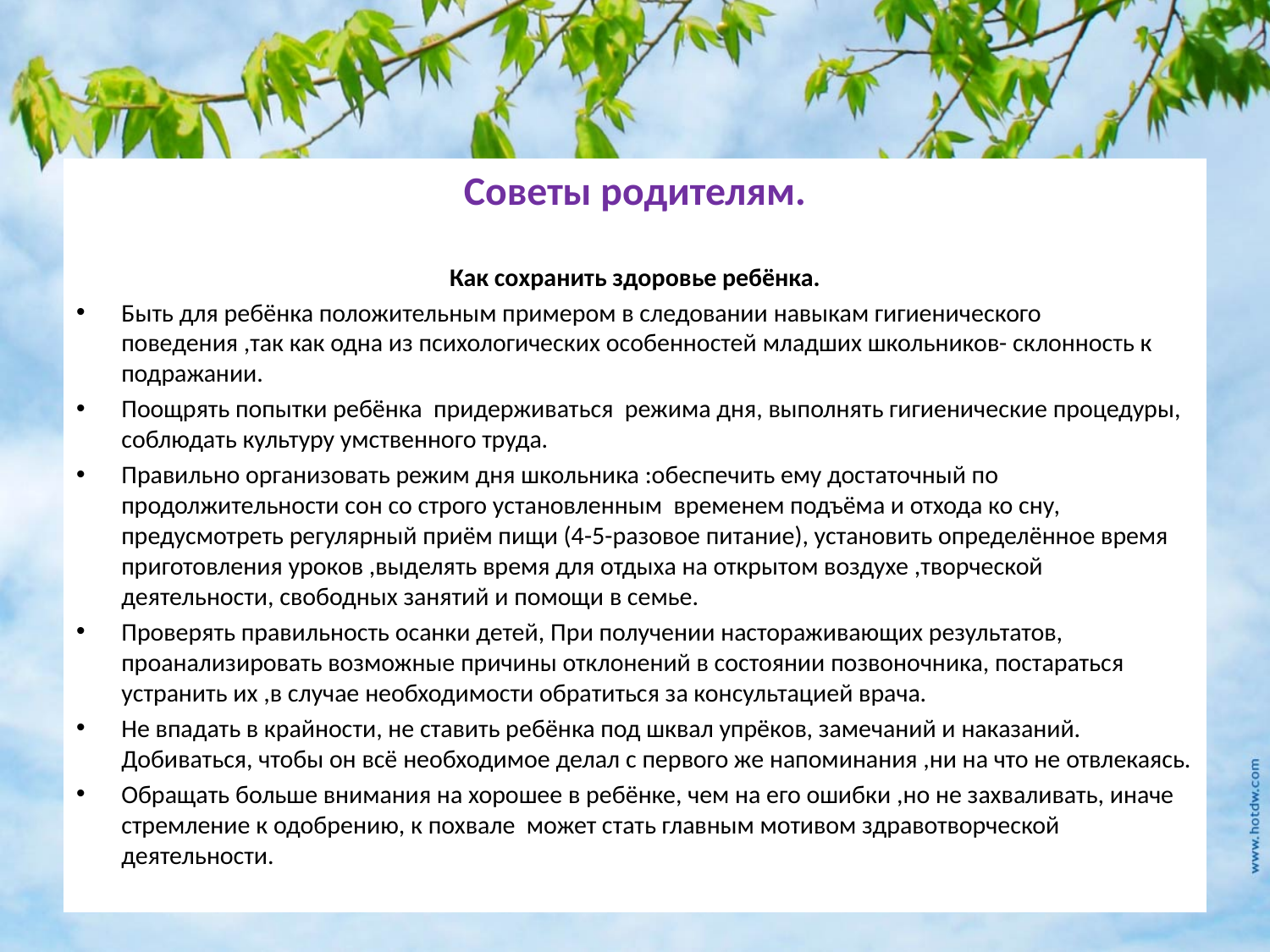

#
Советы родителям.

Как сохранить здоровье ребёнка.
Быть для ребёнка положительным примером в следовании навыкам гигиенического поведения ,так как одна из психологических особенностей младших школьников- склонность к подражании.
Поощрять попытки ребёнка  придерживаться  режима дня, выполнять гигиенические процедуры, соблюдать культуру умственного труда.
Правильно организовать режим дня школьника :обеспечить ему достаточный по продолжительности сон со строго установленным  временем подъёма и отхода ко сну, предусмотреть регулярный приём пищи (4-5-разовое питание), установить определённое время приготовления уроков ,выделять время для отдыха на открытом воздухе ,творческой деятельности, свободных занятий и помощи в семье.
Проверять правильность осанки детей, При получении настораживающих результатов, проанализировать возможные причины отклонений в состоянии позвоночника, постараться устранить их ,в случае необходимости обратиться за консультацией врача.
Не впадать в крайности, не ставить ребёнка под шквал упрёков, замечаний и наказаний. Добиваться, чтобы он всё необходимое делал с первого же напоминания ,ни на что не отвлекаясь.
Обращать больше внимания на хорошее в ребёнке, чем на его ошибки ,но не захваливать, иначе стремление к одобрению, к похвале  может стать главным мотивом здравотворческой деятельности.